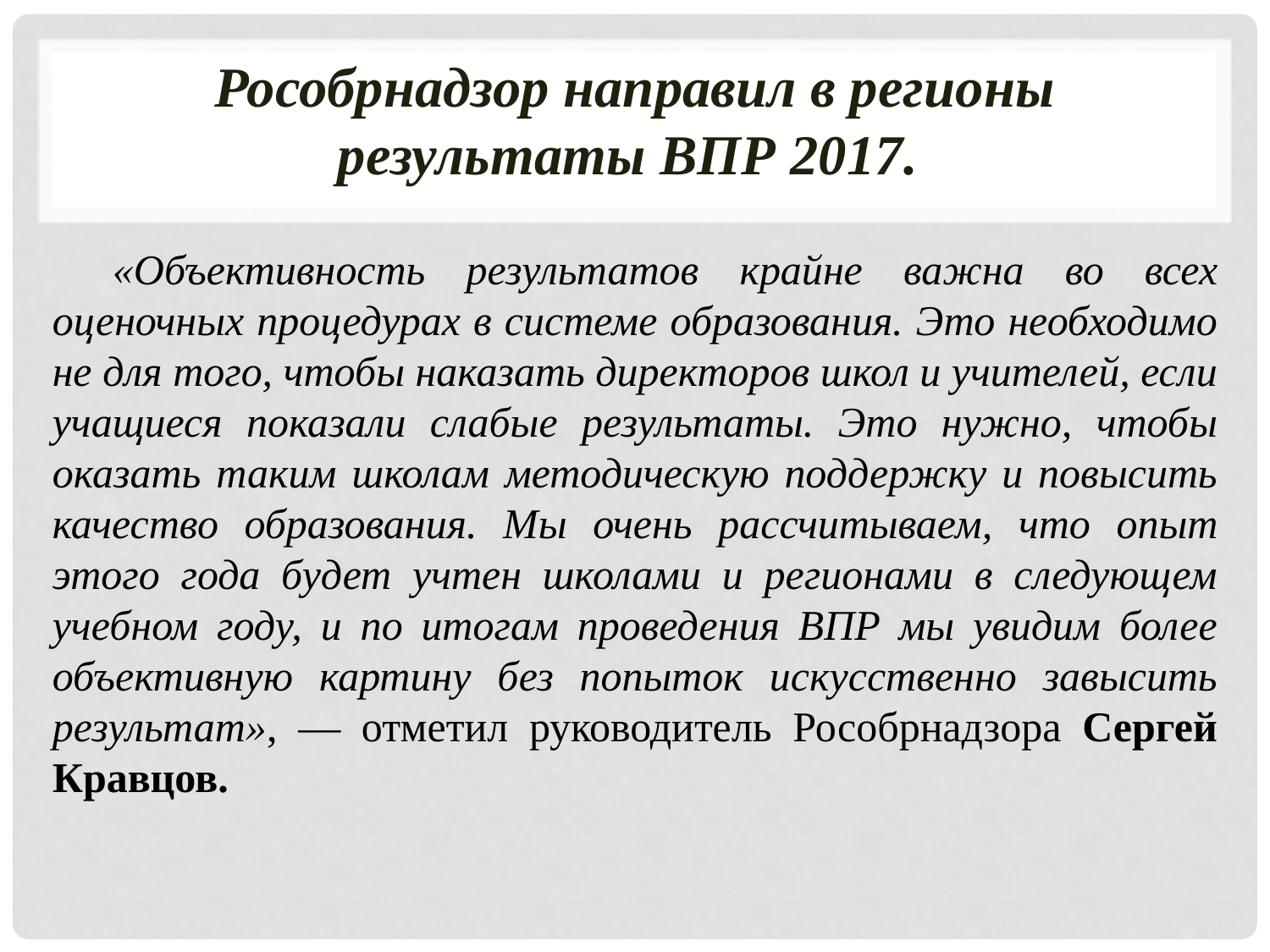

# Рособрнадзор направил в регионы результаты ВПР 2017.
«Объективность результатов крайне важна во всех оценочных процедурах в системе образования. Это необходимо не для того, чтобы наказать директоров школ и учителей, если учащиеся показали слабые результаты. Это нужно, чтобы оказать таким школам методическую поддержку и повысить качество образования. Мы очень рассчитываем, что опыт этого года будет учтен школами и регионами в следующем учебном году, и по итогам проведения ВПР мы увидим более объективную картину без попыток искусственно завысить результат», — отметил руководитель Рособрнадзора Сергей Кравцов.